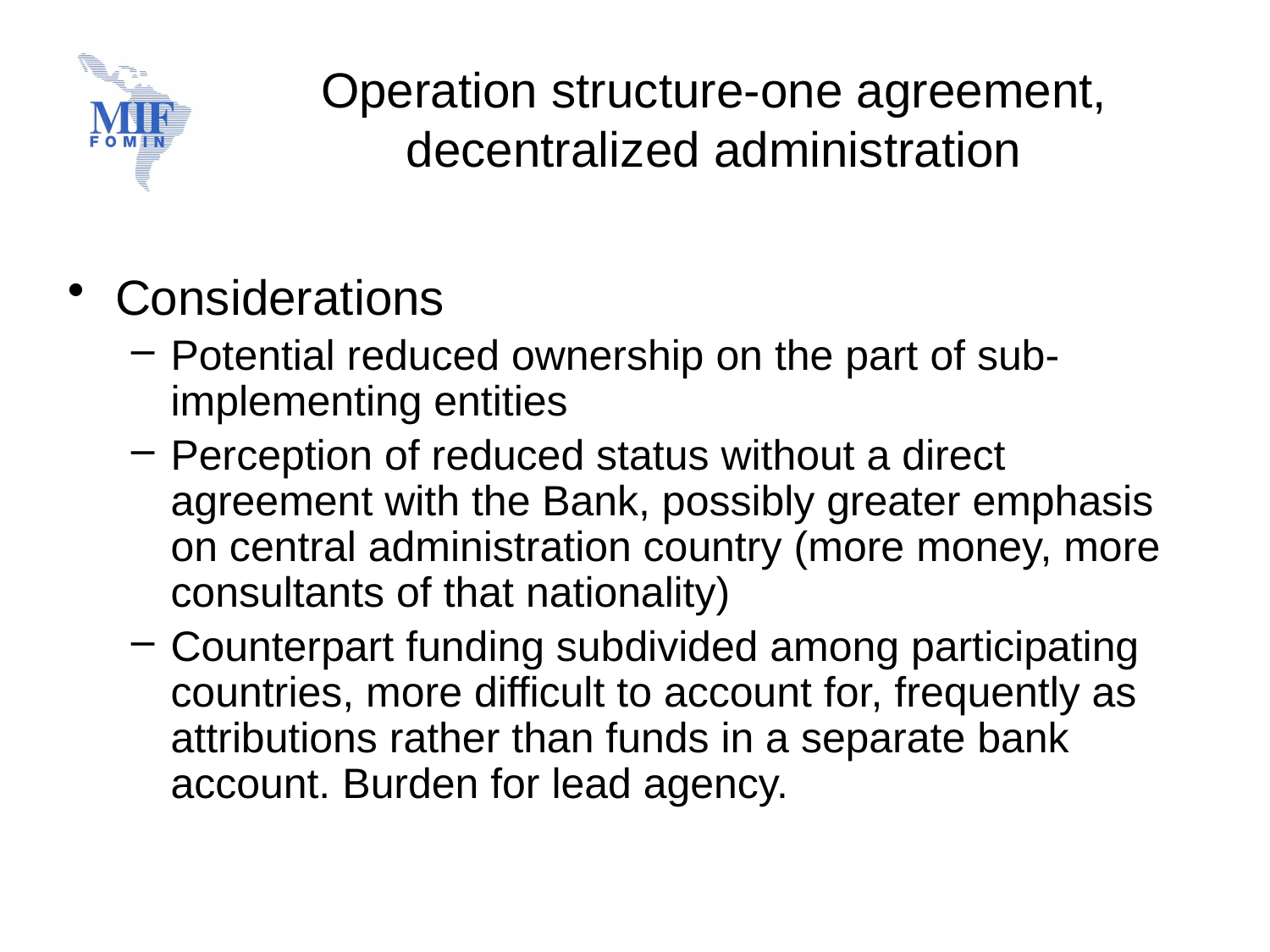

# Operation structure-one agreement, decentralized administration
Considerations
Potential reduced ownership on the part of sub-implementing entities
Perception of reduced status without a direct agreement with the Bank, possibly greater emphasis on central administration country (more money, more consultants of that nationality)
Counterpart funding subdivided among participating countries, more difficult to account for, frequently as attributions rather than funds in a separate bank account. Burden for lead agency.